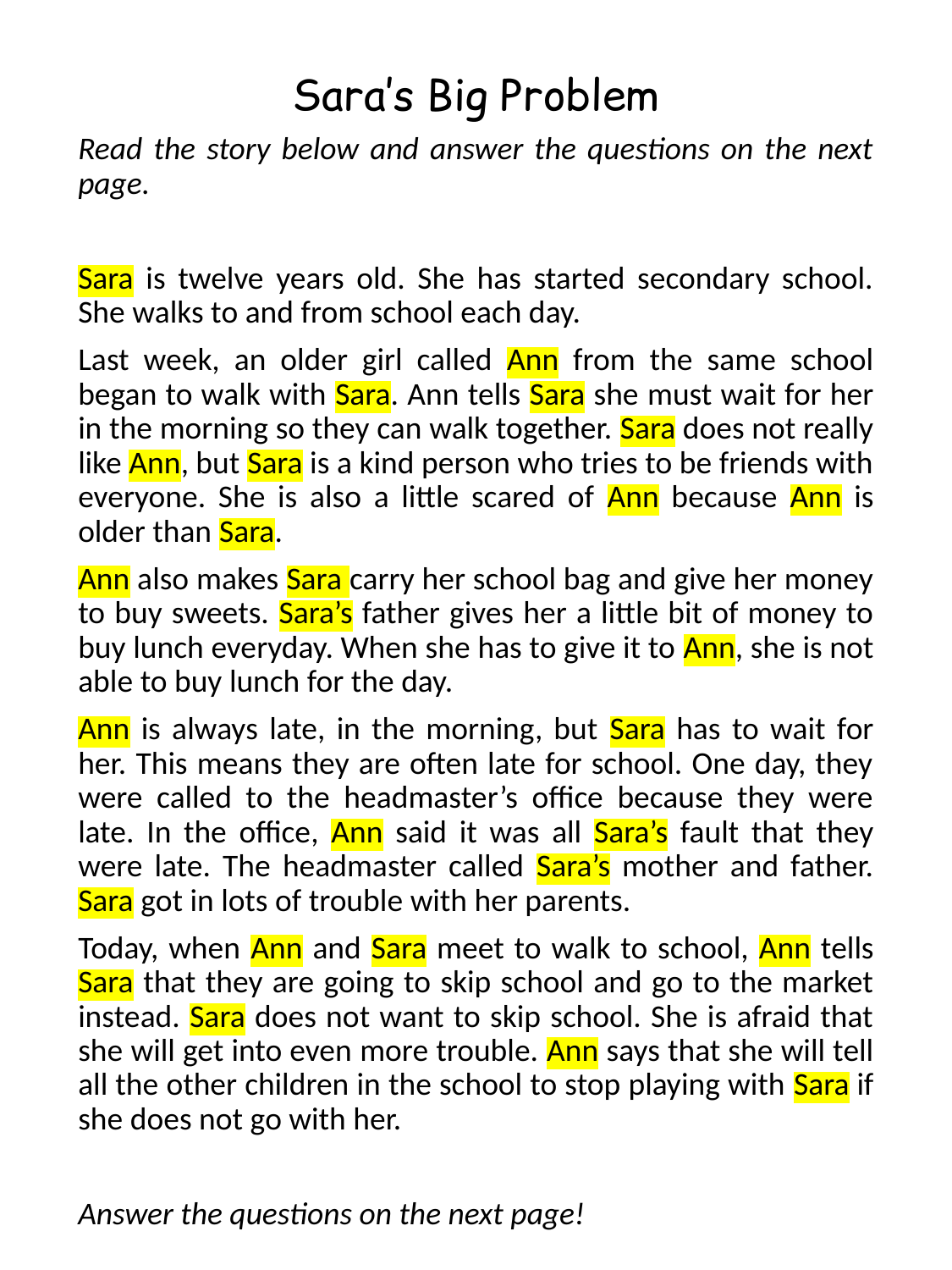

# Sara’s Big Problem
Read the story below and answer the questions on the next page.

Sara is twelve years old. She has started secondary school. She walks to and from school each day.
Last week, an older girl called Ann from the same school began to walk with Sara. Ann tells Sara she must wait for her in the morning so they can walk together. Sara does not really like Ann, but Sara is a kind person who tries to be friends with everyone. She is also a little scared of Ann because Ann is older than Sara.
Ann also makes Sara carry her school bag and give her money to buy sweets. Sara’s father gives her a little bit of money to buy lunch everyday. When she has to give it to Ann, she is not able to buy lunch for the day.
Ann is always late, in the morning, but Sara has to wait for her. This means they are often late for school. One day, they were called to the headmaster’s office because they were late. In the office, Ann said it was all Sara’s fault that they were late. The headmaster called Sara’s mother and father. Sara got in lots of trouble with her parents.
Today, when Ann and Sara meet to walk to school, Ann tells Sara that they are going to skip school and go to the market instead. Sara does not want to skip school. She is afraid that she will get into even more trouble. Ann says that she will tell all the other children in the school to stop playing with Sara if she does not go with her.

Answer the questions on the next page!